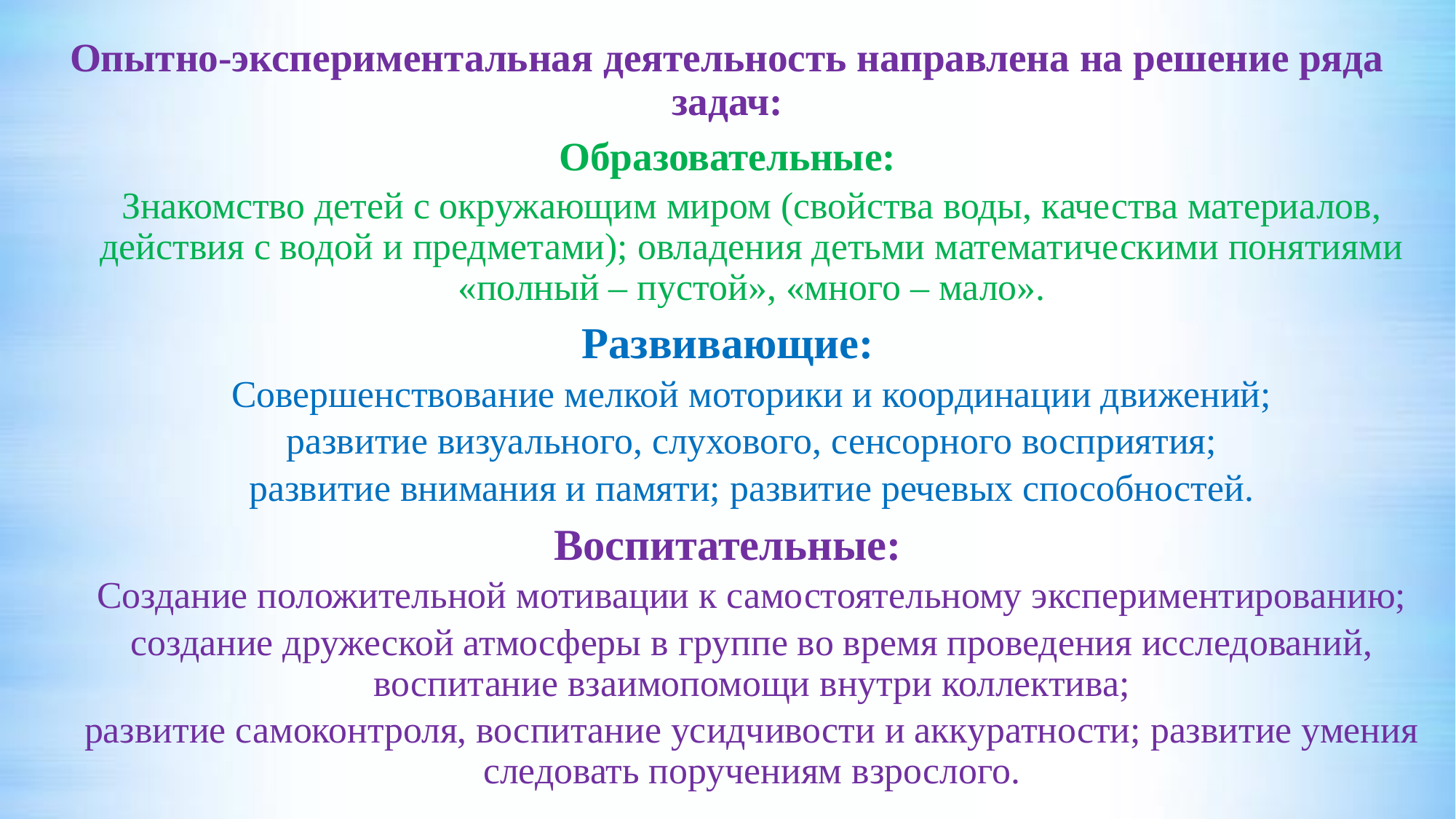

Опытно-экспериментальная деятельность направлена на решение ряда задач:
Образовательные:
Знакомство детей с окружающим миром (свойства воды, качества материалов, действия с водой и предметами); овладения детьми математическими понятиями «полный – пустой», «много – мало».
Развивающие:
Совершенствование мелкой моторики и координации движений;
развитие визуального, слухового, сенсорного восприятия;
развитие внимания и памяти; развитие речевых способностей.
Воспитательные:
Создание положительной мотивации к самостоятельному экспериментированию;
создание дружеской атмосферы в группе во время проведения исследований, воспитание взаимопомощи внутри коллектива;
развитие самоконтроля, воспитание усидчивости и аккуратности; развитие умения следовать поручениям взрослого.

#